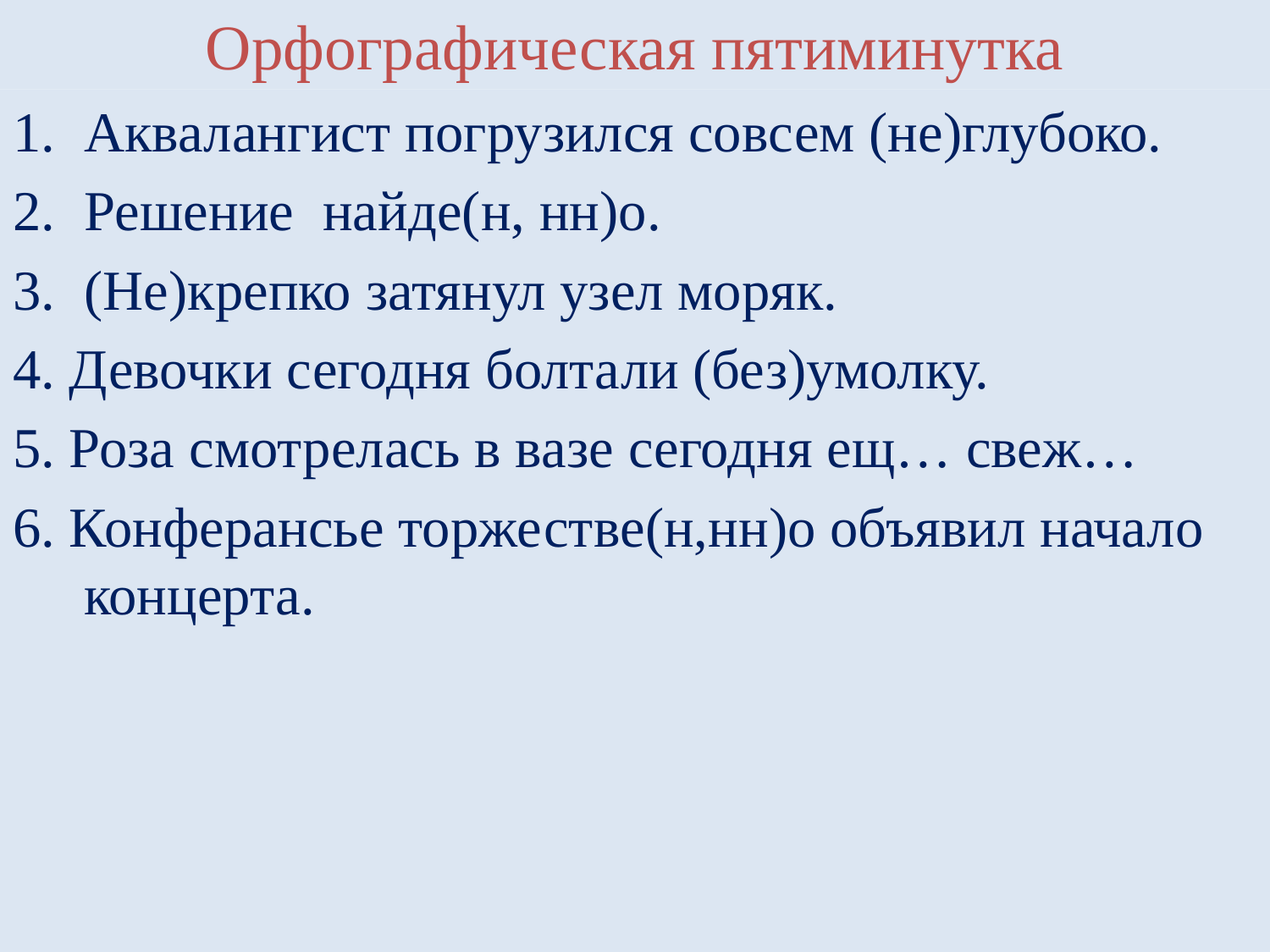

# Орфографическая пятиминутка
Аквалангист погрузился совсем (не)глубоко.
Решение  найде(н, нн)о.
(Не)крепко затянул узел моряк.
4. Девочки сегодня болтали (без)умолку.
5. Роза смотрелась в вазе сегодня ещ… свеж…
6. Конферансье торжестве(н,нн)о объявил начало концерта.